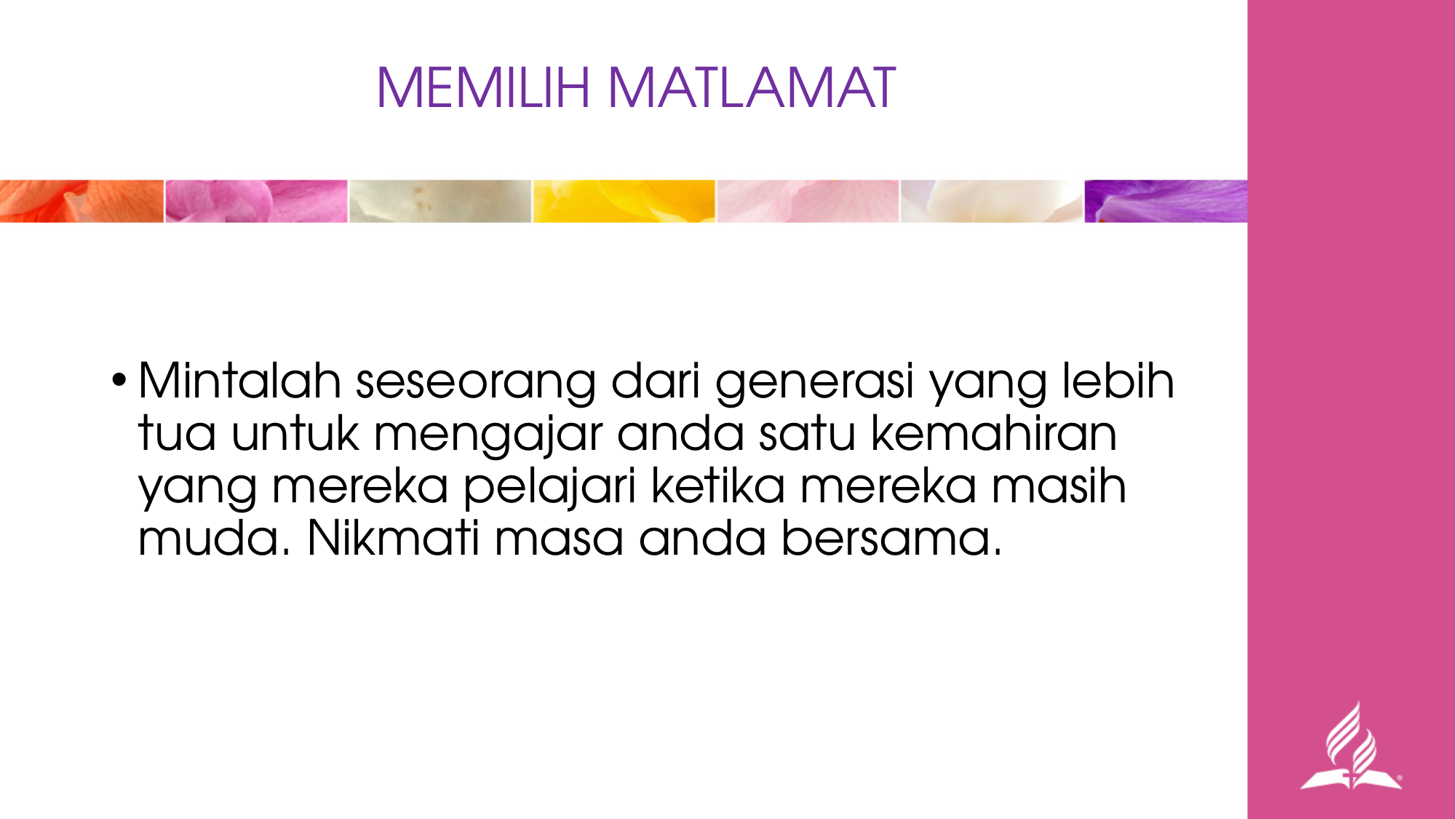

MEMILIH MATLAMAT
Mintalah seseorang dari generasi yang lebih tua untuk mengajar anda satu kemahiran yang mereka pelajari ketika mereka masih muda. Nikmati masa anda bersama.